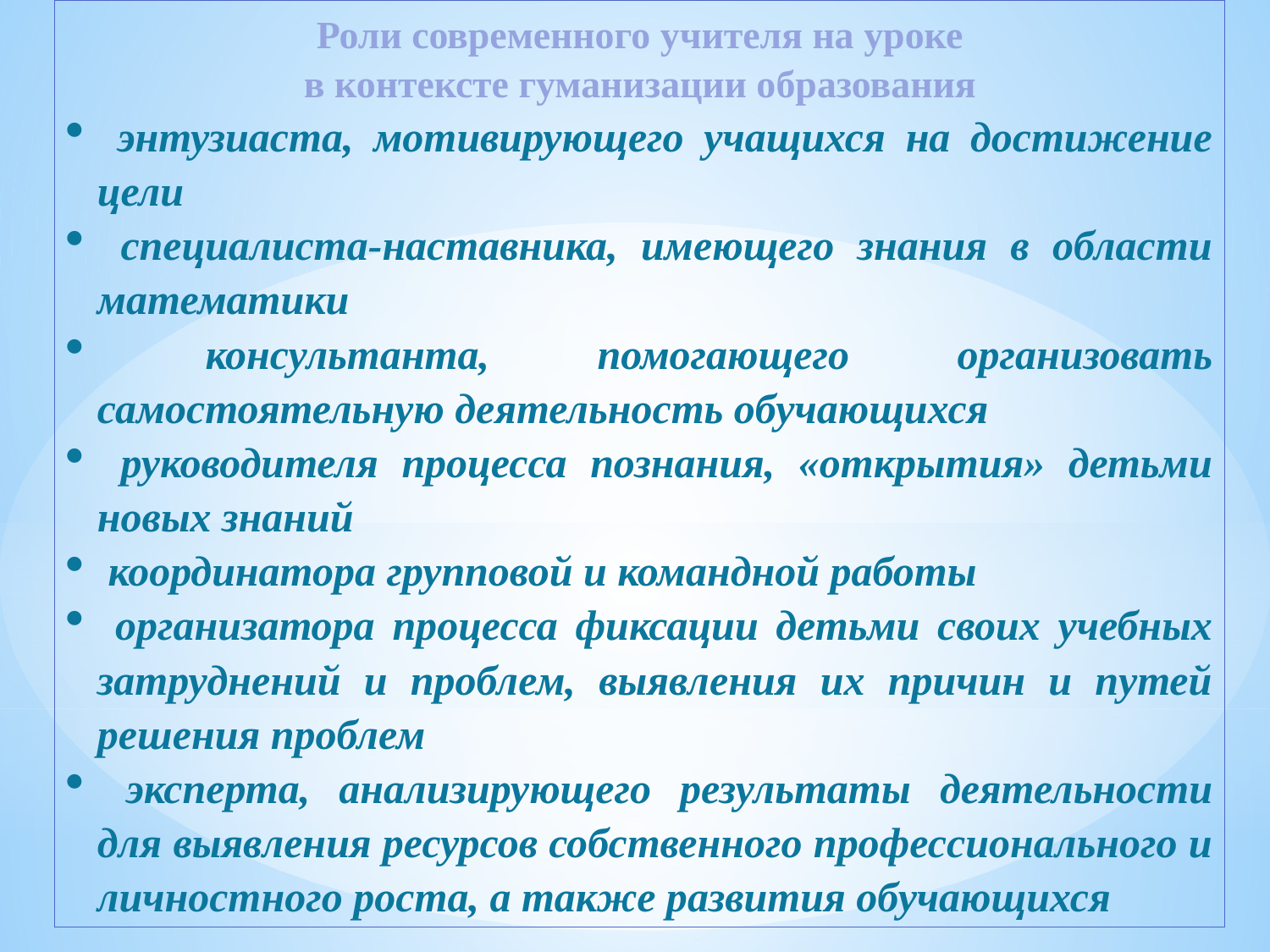

Роли современного учителя на уроке
в контексте гуманизации образования
 энтузиаста, мотивирующего учащихся на достижение цели
 специалиста-наставника, имеющего знания в области математики
 консультанта, помогающего организовать самостоятельную деятельность обучающихся
 руководителя процесса познания, «открытия» детьми новых знаний
 координатора групповой и командной работы
 организатора процесса фиксации детьми своих учебных затруднений и проблем, выявления их причин и путей решения проблем
 эксперта, анализирующего результаты деятельности для выявления ресурсов собственного профессионального и личностного роста, а также развития обучающихся